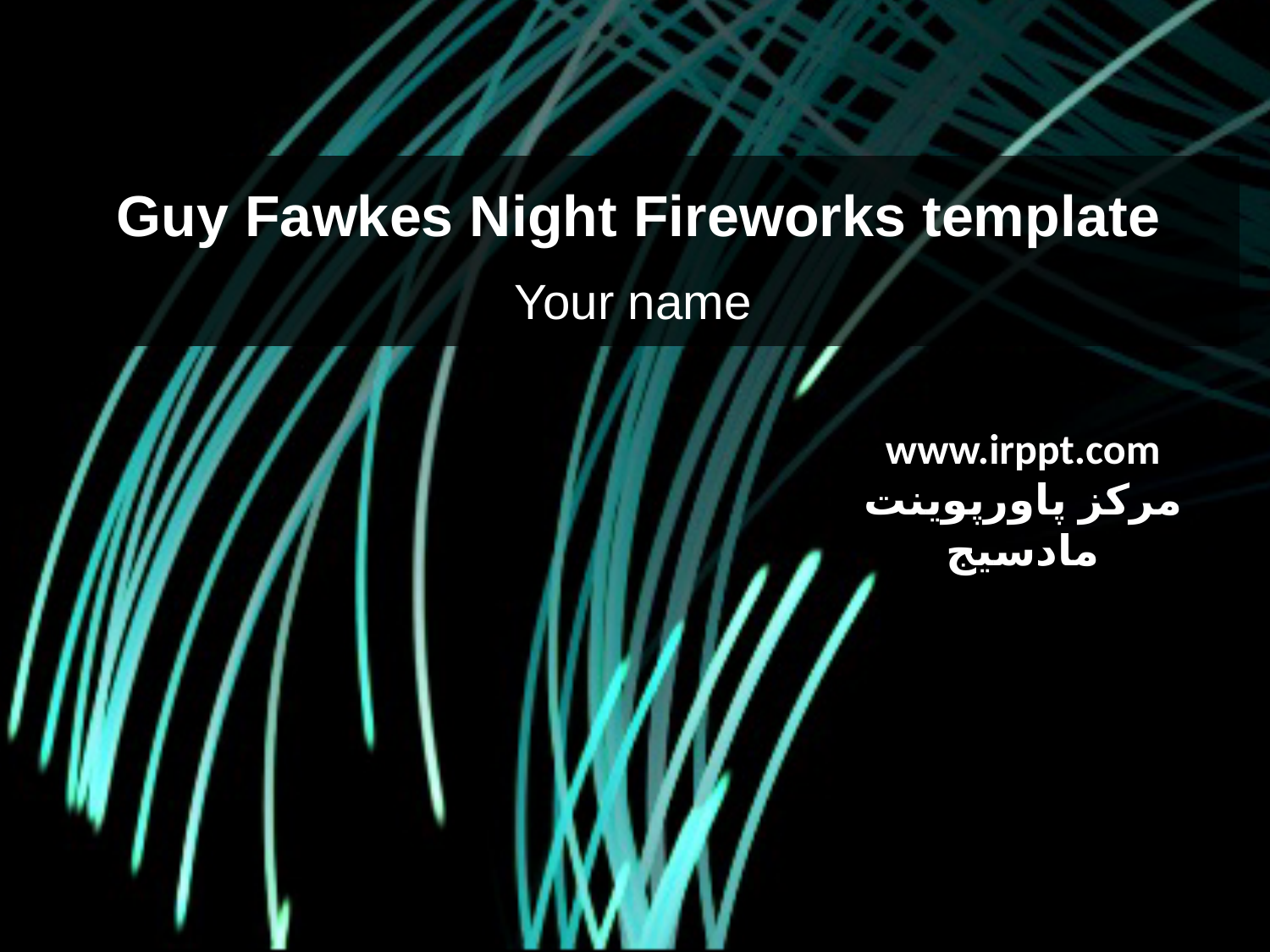

# Guy Fawkes Night Fireworks template
Your name

www.irppt.com
مرکز پاورپوینت مادسیج